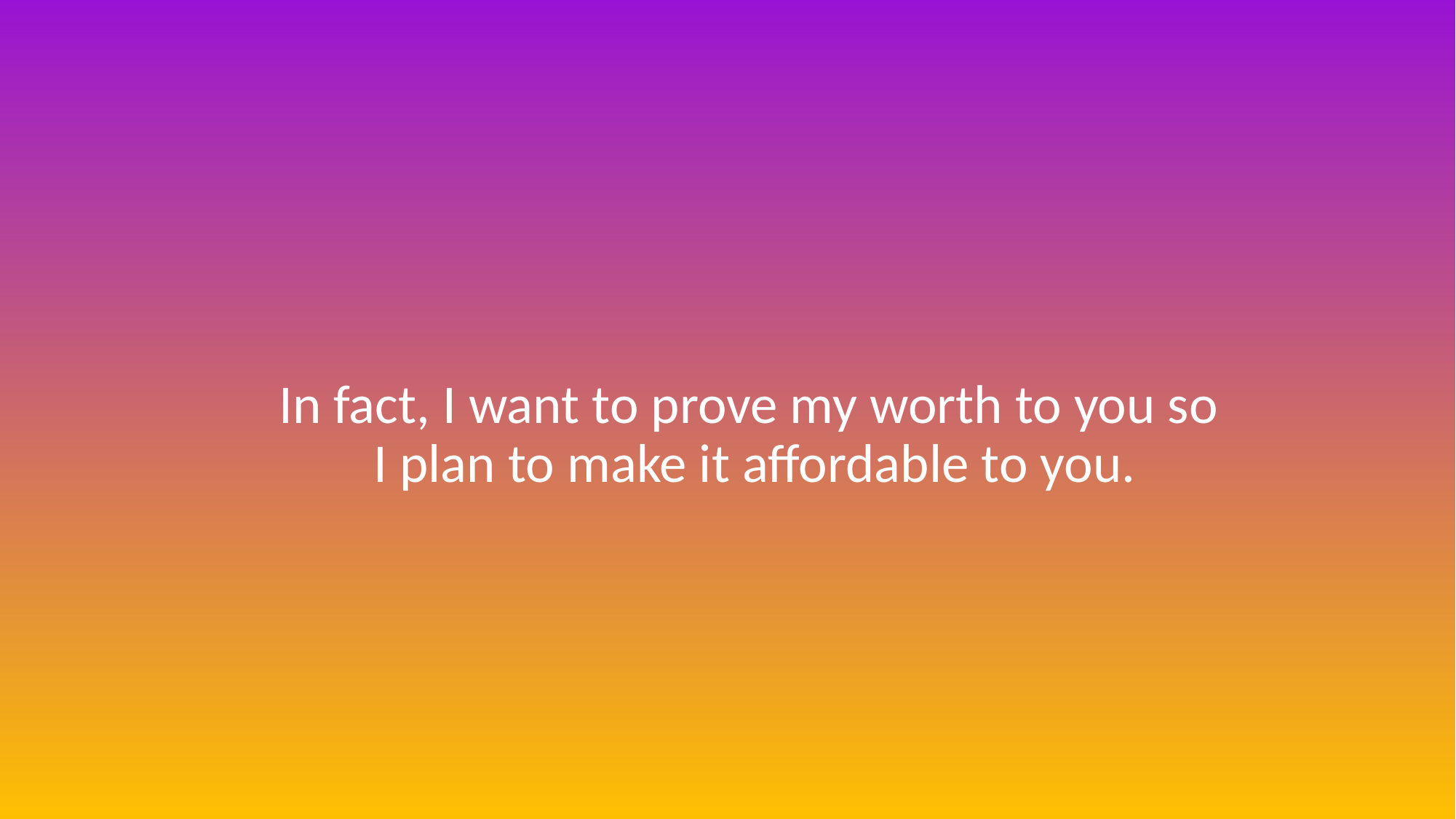

# In fact, I want to prove my worth to you so I plan to make it affordable to you.